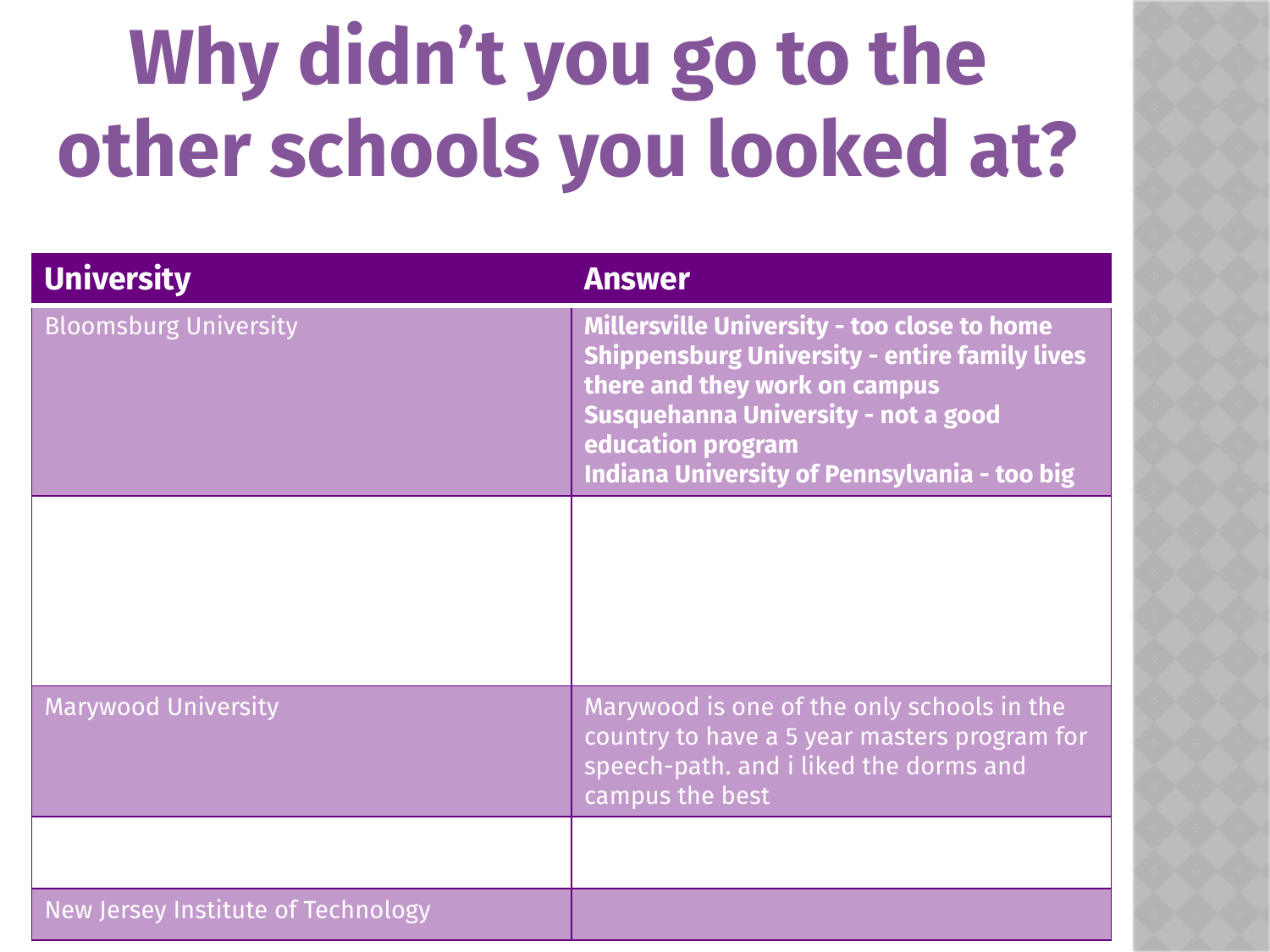

Why didn’t you go to the
other schools you looked at?
| University | Answer |
| --- | --- |
| Bloomsburg University | Millersville University - too close to home Shippensburg University - entire family lives there and they work on campus Susquehanna University - not a good education program  Indiana University of Pennsylvania - too big |
| Bloomsburg University | West Chester University - too close to home (10 minutes away) and mom and dad work 5 minutes away. Kutztown University - Freshman year you had to live in a dorm that was all girls. |
| Marywood University | Marywood is one of the only schools in the country to have a 5 year masters program for speech-path. and i liked the dorms and campus the best |
| Marywood University | They didn't have the same feel as Marywood did. |
| New Jersey Institute of Technology |  |